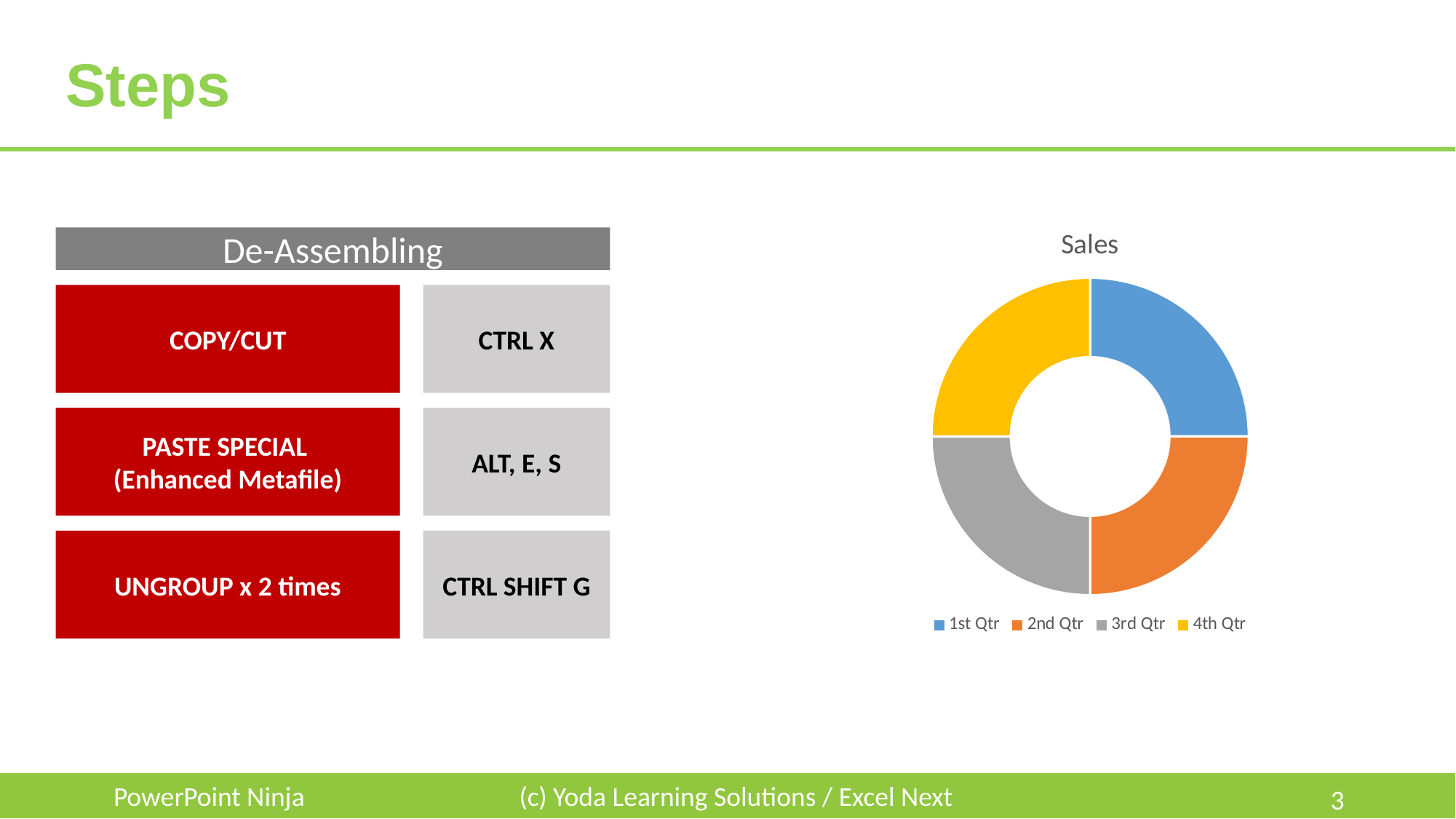

# Steps

### Chart:

| Category | Sales |
|---|---|
| 1st Qtr | 1.0 |
| 2nd Qtr | 1.0 |
| 3rd Qtr | 1.0 |
| 4th Qtr | 1.0 |
De-Assembling
COPY/CUT
CTRL X
PASTE SPECIAL
(Enhanced Metafile)
ALT, E, S
UNGROUP x 2 times
CTRL SHIFT G
PowerPoint Ninja
(c) Yoda Learning Solutions / Excel Next
3